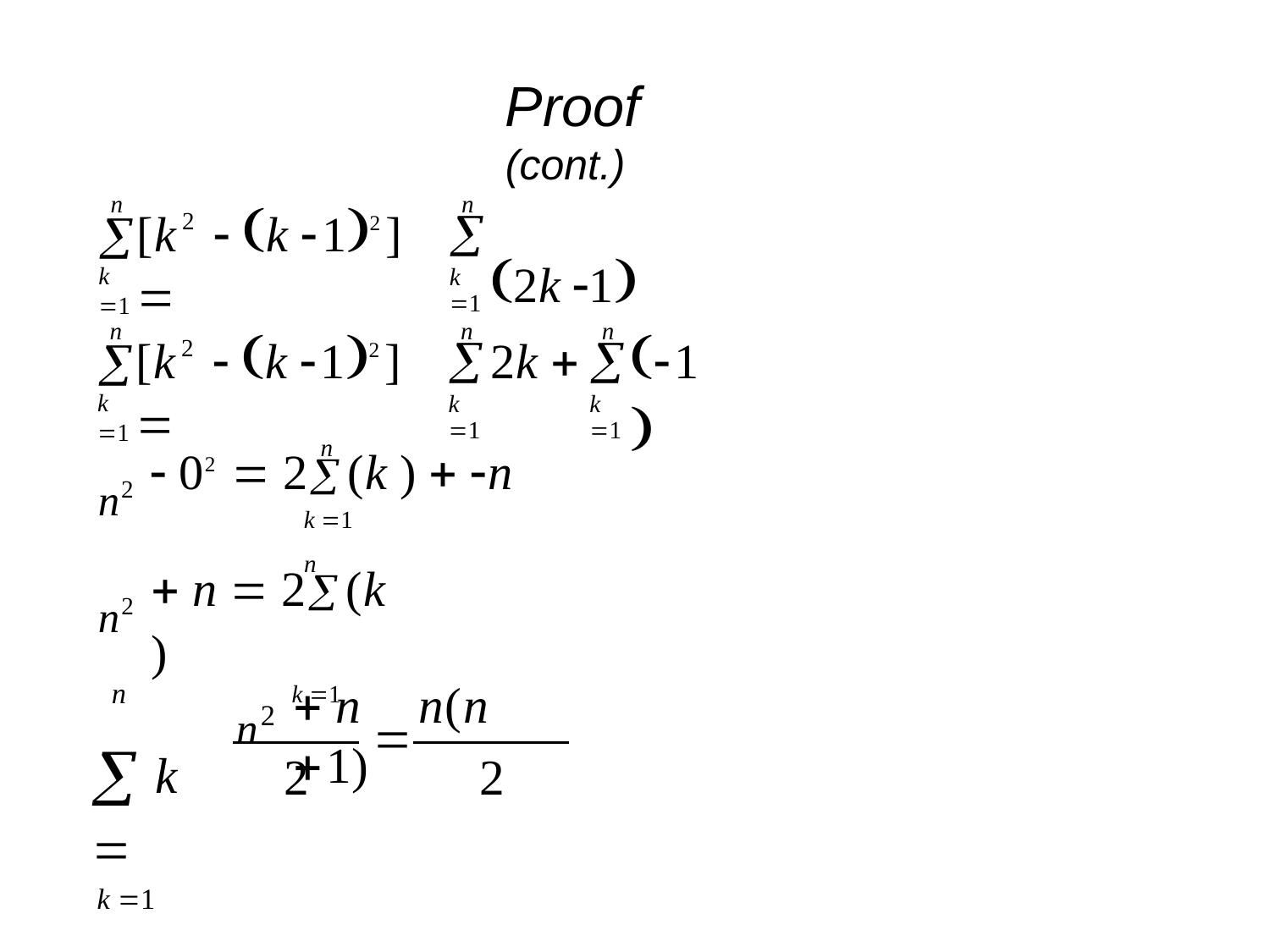

Proof (cont.)
(2k −1)
n
n
[k	− (k −1)2 ] =
2
∑
∑
k =1
k =1
n
n
n
(−1)
[k	− (k −1)2 ] =
2k +
2
∑
∑
k =1
∑
k =1
k =1
n2
n
− 02   = 2∑(k ) + −n
k =1
n2
n
+ n = 2∑(k )
k =1
n2
∑ k =
k =1
+ n	n(n +1)
n
=
2
2